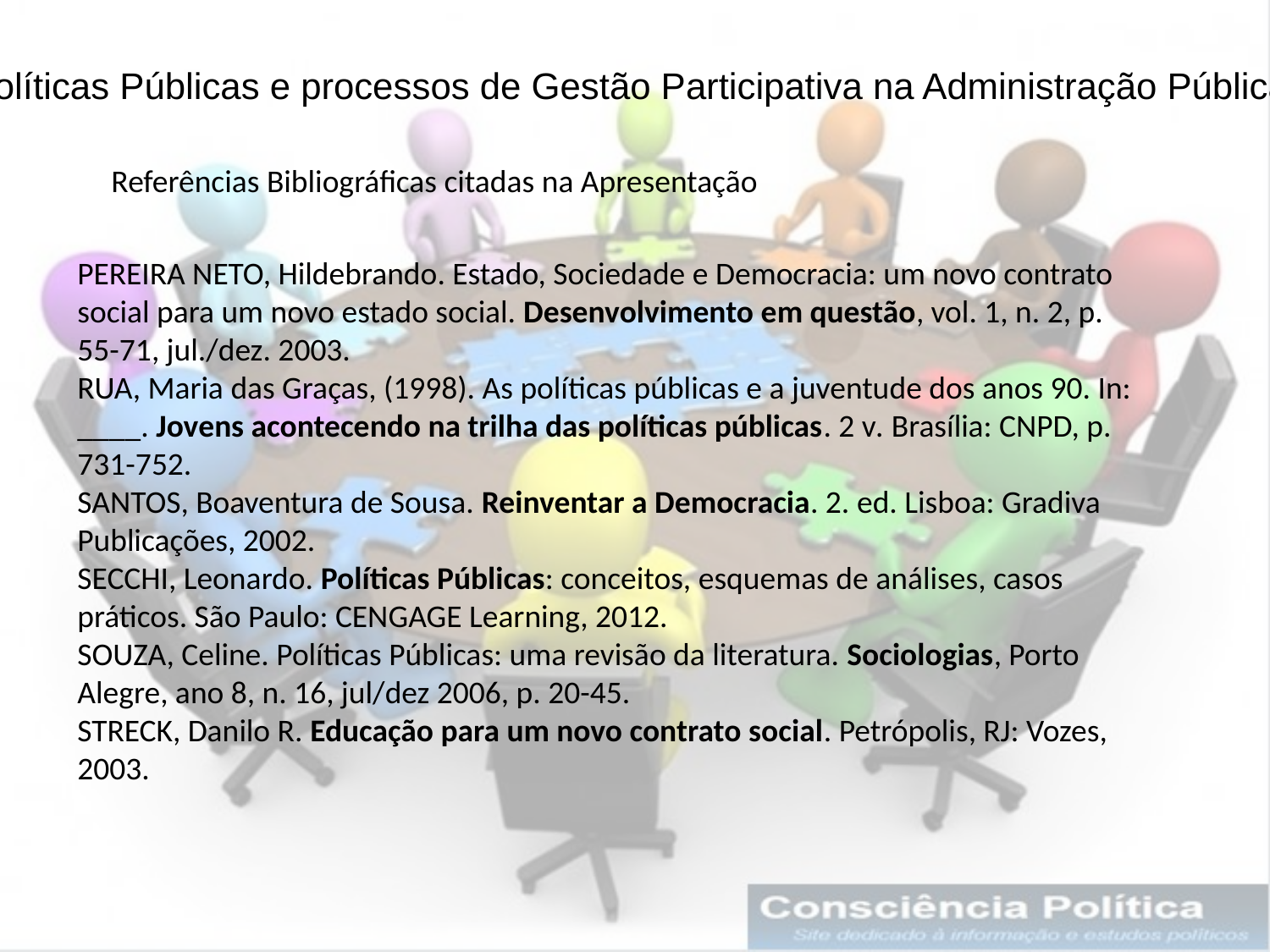

Políticas Públicas e processos de Gestão Participativa na Administração Pública
Referências Bibliográficas citadas na Apresentação
PEREIRA NETO, Hildebrando. Estado, Sociedade e Democracia: um novo contrato social para um novo estado social. Desenvolvimento em questão, vol. 1, n. 2, p. 55-71, jul./dez. 2003.
RUA, Maria das Graças, (1998). As políticas públicas e a juventude dos anos 90. In: ____. Jovens acontecendo na trilha das políticas públicas. 2 v. Brasília: CNPD, p. 731-752.
SANTOS, Boaventura de Sousa. Reinventar a Democracia. 2. ed. Lisboa: Gradiva Publicações, 2002.
SECCHI, Leonardo. Políticas Públicas: conceitos, esquemas de análises, casos práticos. São Paulo: CENGAGE Learning, 2012.
SOUZA, Celine. Políticas Públicas: uma revisão da literatura. Sociologias, Porto Alegre, ano 8, n. 16, jul/dez 2006, p. 20-45.
STRECK, Danilo R. Educação para um novo contrato social. Petrópolis, RJ: Vozes, 2003.